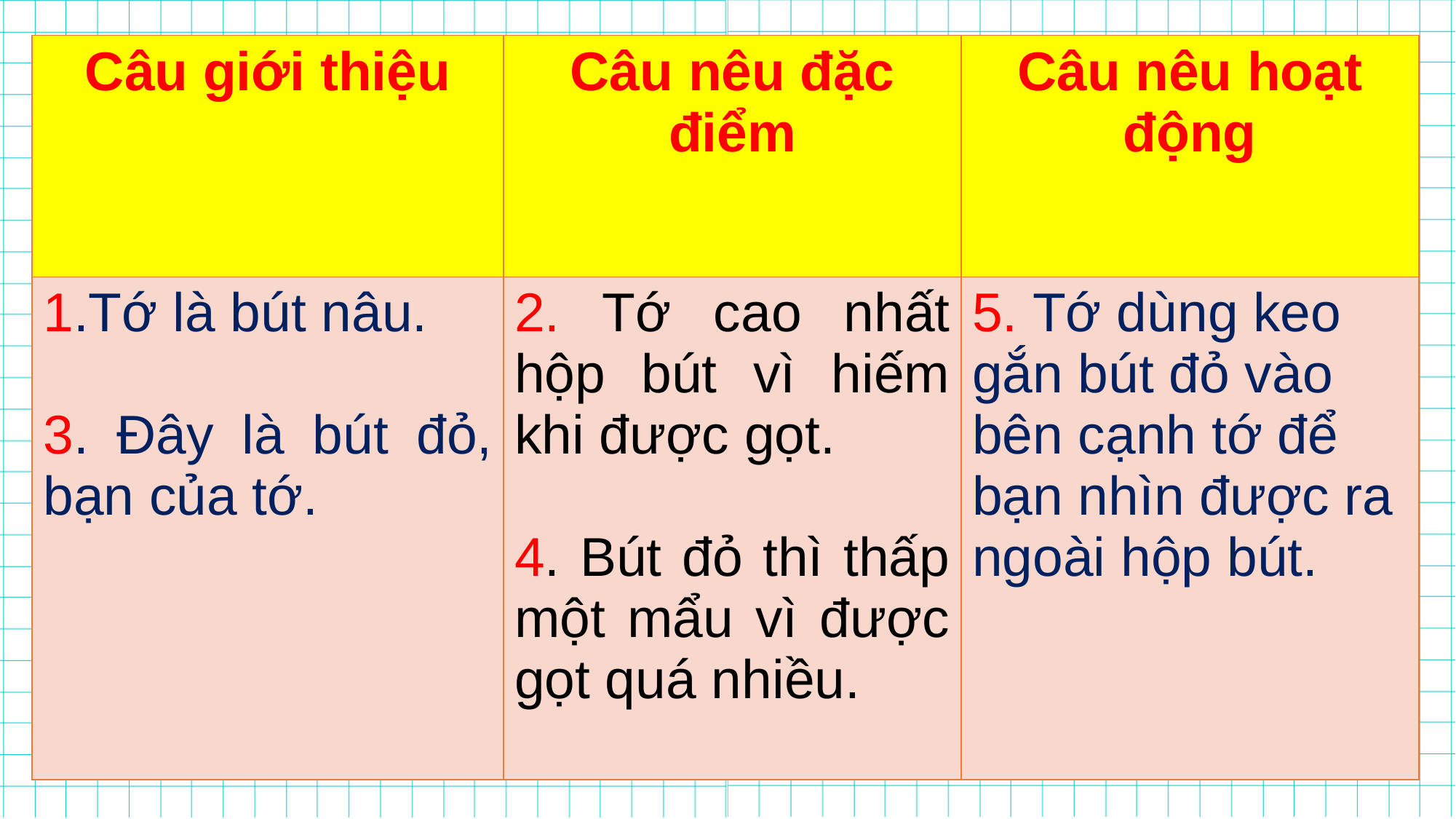

| Câu giới thiệu | Câu nêu đặc điểm | Câu nêu hoạt động |
| --- | --- | --- |
| 1.Tớ là bút nâu. 3. Đây là bút đỏ, bạn của tớ. | 2. Tớ cao nhất hộp bút vì hiếm khi được gọt. 4. Bút đỏ thì thấp một mẩu vì được gọt quá nhiều. | 5. Tớ dùng keo gắn bút đỏ vào bên cạnh tớ để bạn nhìn được ra ngoài hộp bút. |